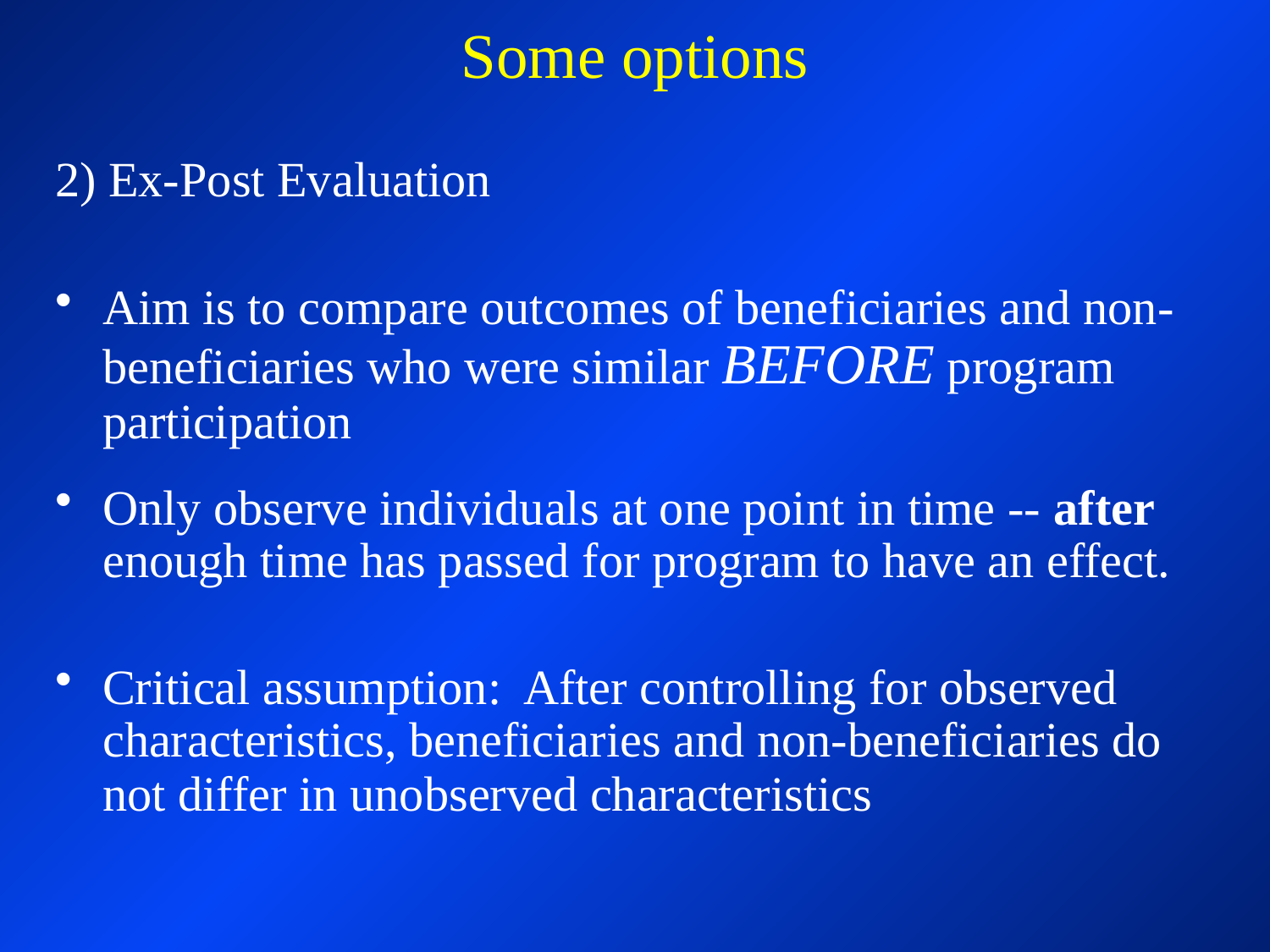

# Some options
2) Ex-Post Evaluation

Aim is to compare outcomes of beneficiaries and non-beneficiaries who were similar BEFORE program participation

Only observe individuals at one point in time -- after enough time has passed for program to have an effect.

Critical assumption:  After controlling for observed characteristics, beneficiaries and non-beneficiaries do not differ in unobserved characteristics